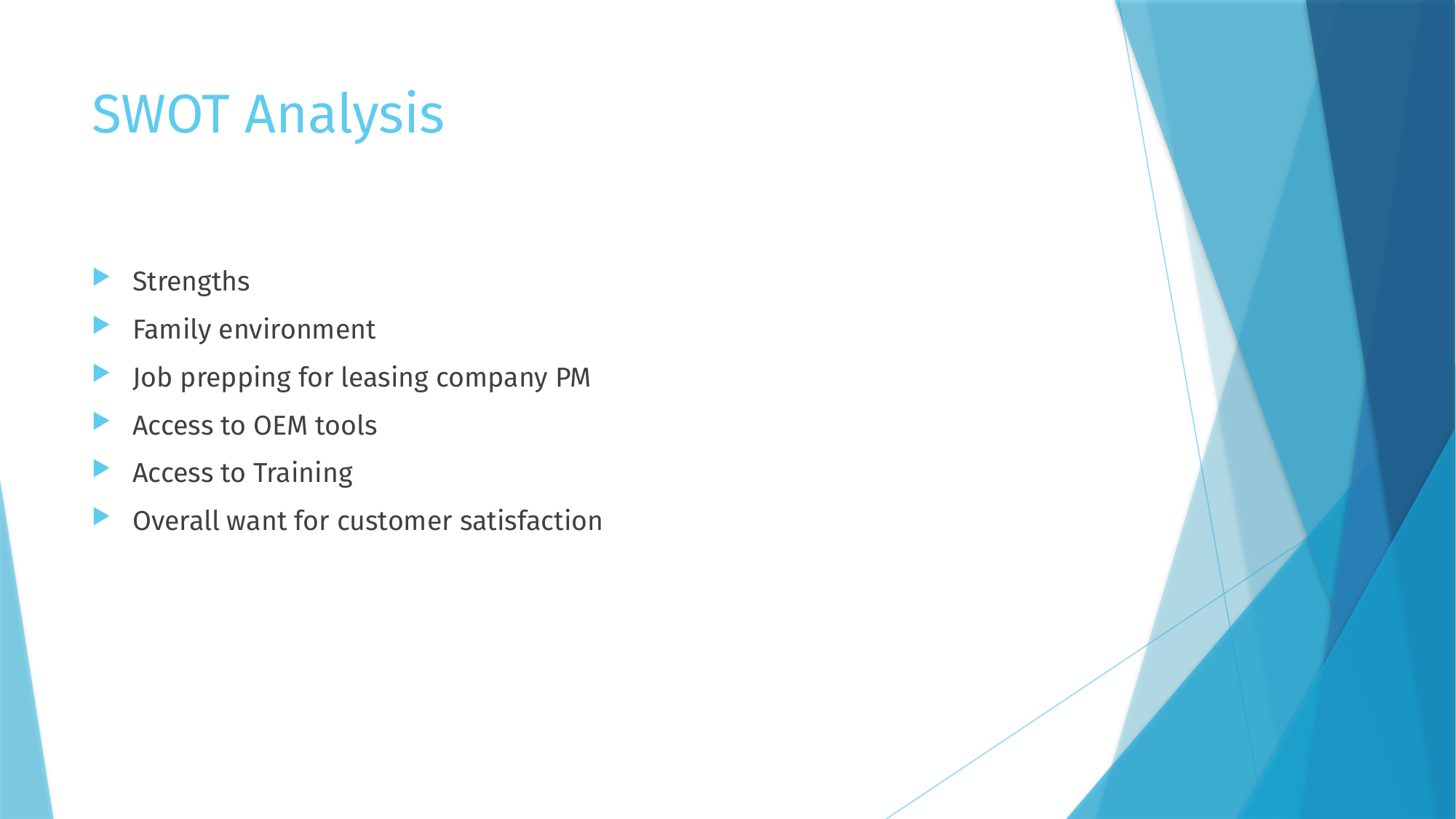

# SWOT Analysis
Strengths
Family environment
Job prepping for leasing company PM
Access to OEM tools
Access to Training
Overall want for customer satisfaction